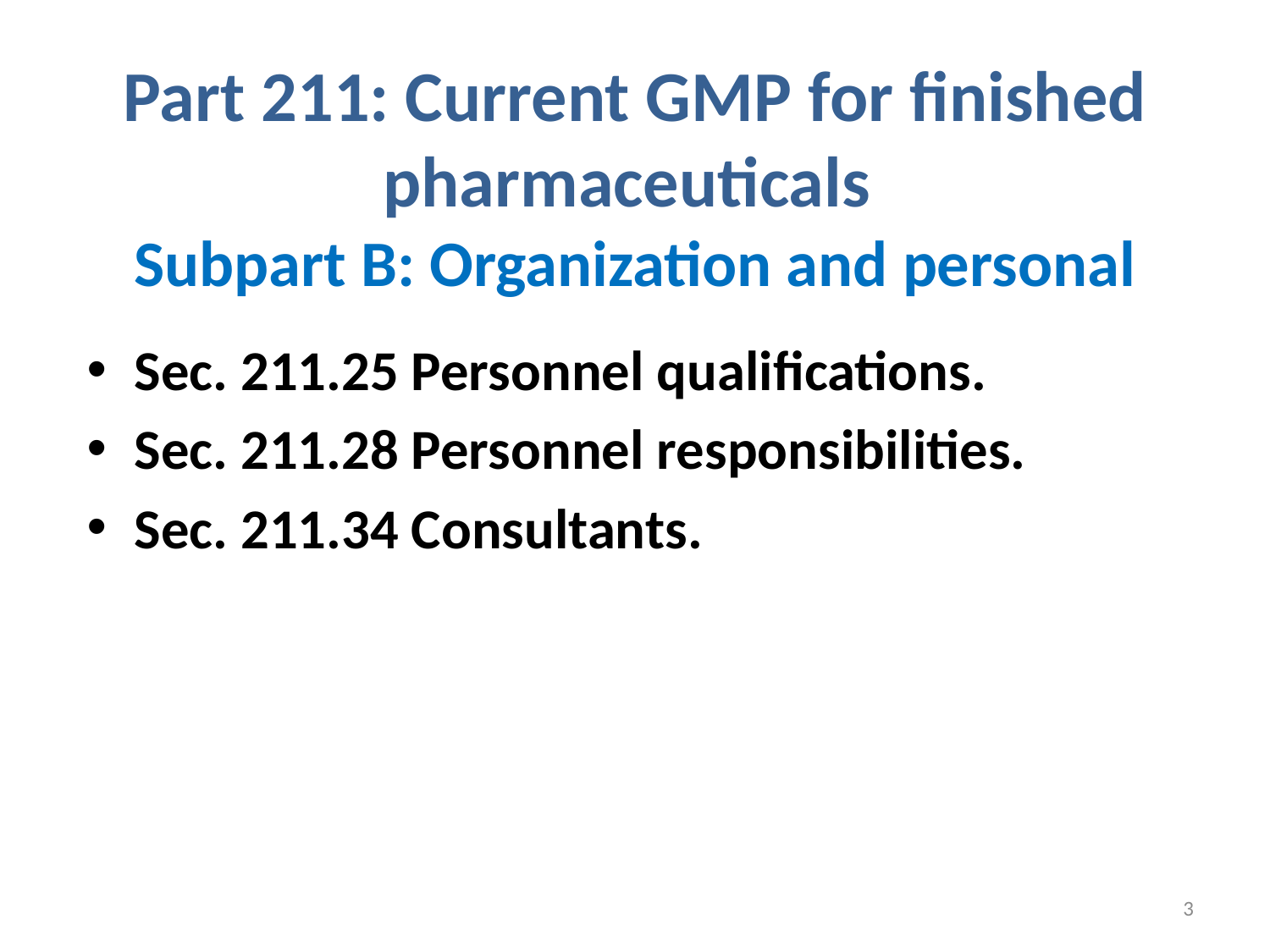

# Part 211: Current GMP for finished pharmaceuticals Subpart B: Organization and personal
Sec. 211.25 Personnel qualifications.
Sec. 211.28 Personnel responsibilities.
Sec. 211.34 Consultants.
3